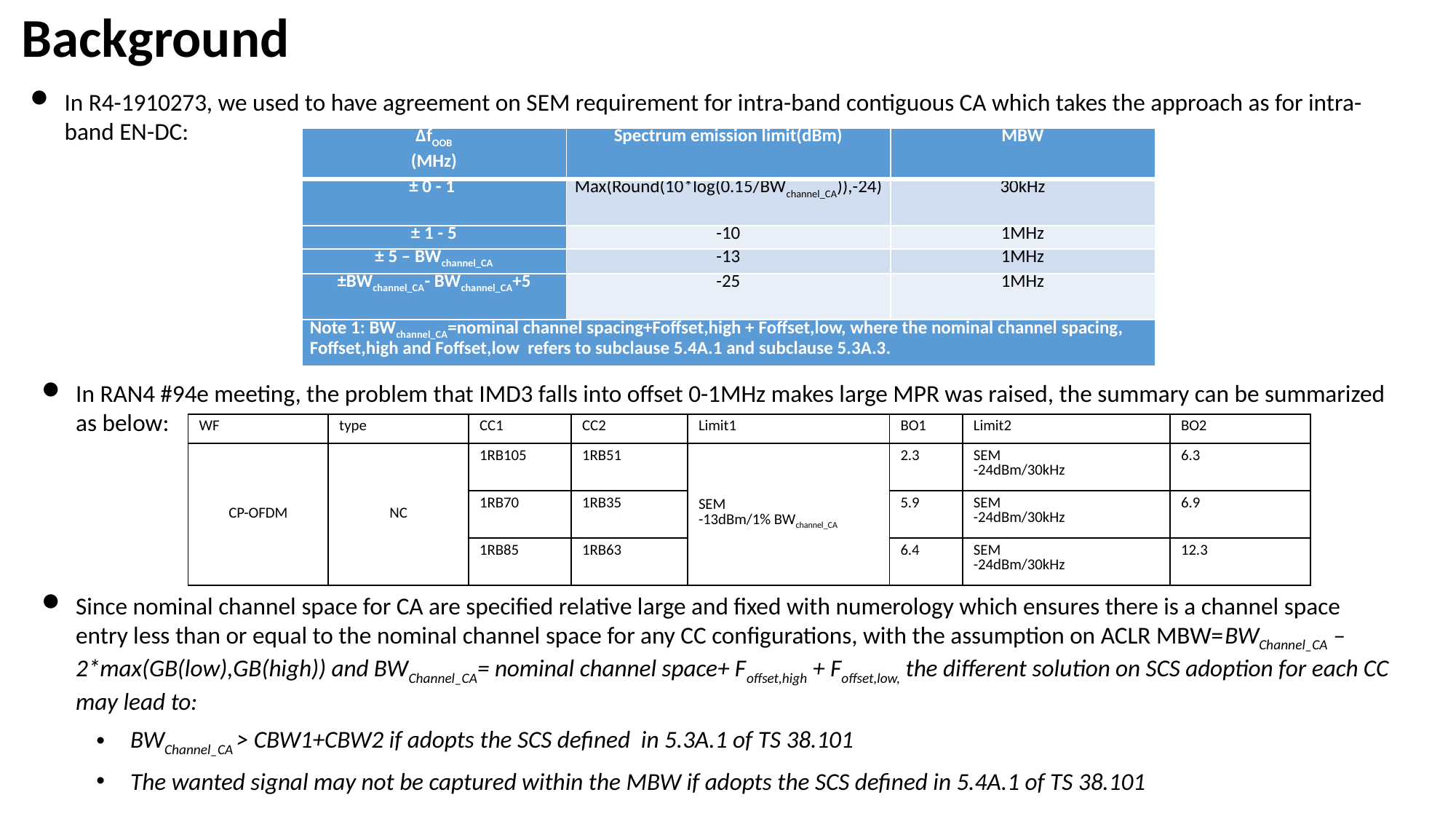

# Background
In R4-1910273, we used to have agreement on SEM requirement for intra-band contiguous CA which takes the approach as for intra-band EN-DC:
| ΔfOOB (MHz) | Spectrum emission limit(dBm) | MBW |
| --- | --- | --- |
| ± 0 - 1 | Max(Round(10\*log(0.15/BWchannel\_CA)),-24) | 30kHz |
| ± 1 - 5 | -10 | 1MHz |
| ± 5 – BWchannel\_CA | -13 | 1MHz |
| ±BWchannel\_CA- BWchannel\_CA+5 | -25 | 1MHz |
| Note 1: BWchannel\_CA=nominal channel spacing+Foffset,high + Foffset,low, where the nominal channel spacing, Foffset,high and Foffset,low refers to subclause 5.4A.1 and subclause 5.3A.3. |  |  |
In RAN4 #94e meeting, the problem that IMD3 falls into offset 0-1MHz makes large MPR was raised, the summary can be summarized as below:

Since nominal channel space for CA are specified relative large and fixed with numerology which ensures there is a channel space entry less than or equal to the nominal channel space for any CC configurations, with the assumption on ACLR MBW=BWChannel_CA – 2*max(GB(low),GB(high)) and BWChannel_CA= nominal channel space+ Foffset,high + Foffset,low, the different solution on SCS adoption for each CC may lead to:
BWChannel_CA > CBW1+CBW2 if adopts the SCS defined  in 5.3A.1 of TS 38.101
The wanted signal may not be captured within the MBW if adopts the SCS defined in 5.4A.1 of TS 38.101
| WF | type | CC1 | CC2 | Limit1 | BO1 | Limit2 | BO2 |
| --- | --- | --- | --- | --- | --- | --- | --- |
| CP-OFDM | NC | 1RB105 | 1RB51 | SEM -13dBm/1% BWchannel\_CA | 2.3 | SEM -24dBm/30kHz | 6.3 |
|  |  | 1RB70 | 1RB35 |  | 5.9 | SEM -24dBm/30kHz | 6.9 |
|  |  | 1RB85 | 1RB63 |  | 6.4 | SEM -24dBm/30kHz | 12.3 |